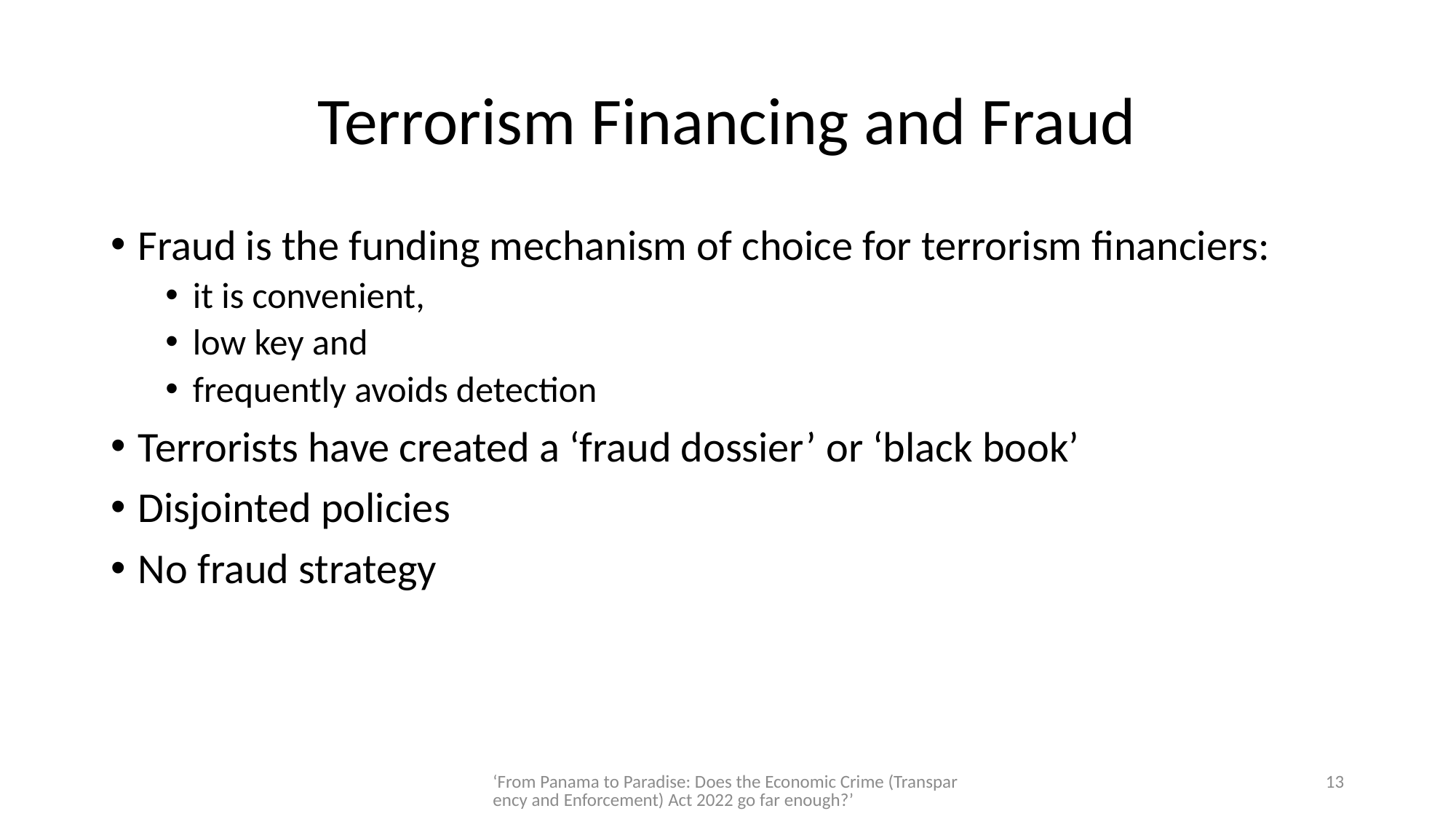

# Terrorism Financing and Fraud
Fraud is the funding mechanism of choice for terrorism financiers:
it is convenient,
low key and
frequently avoids detection
Terrorists have created a ‘fraud dossier’ or ‘black book’
Disjointed policies
No fraud strategy

‘From Panama to Paradise: Does the Economic Crime (Transparency and Enforcement) Act 2022 go far enough?’
13